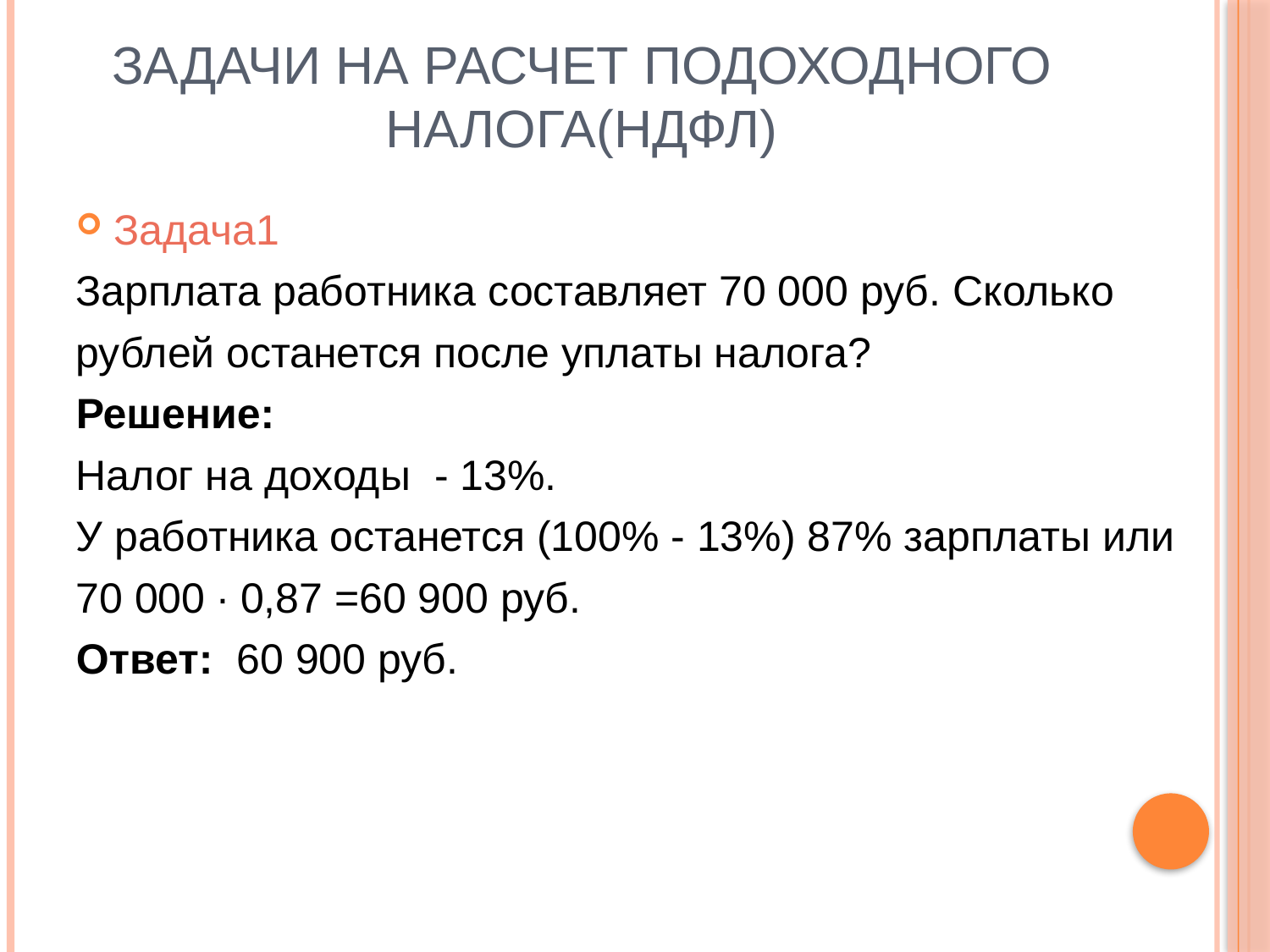

# Задачи на расчет подоходного налога(НДФЛ)
Задача1
Зарплата работника составляет 70 000 руб. Сколько
рублей останется после уплаты налога?
Решение:
Налог на доходы  - 13%.
У работника останется (100% - 13%) 87% зарплаты или
70 000 ∙ 0,87 =60 900 руб.
Ответ:  60 900 руб.